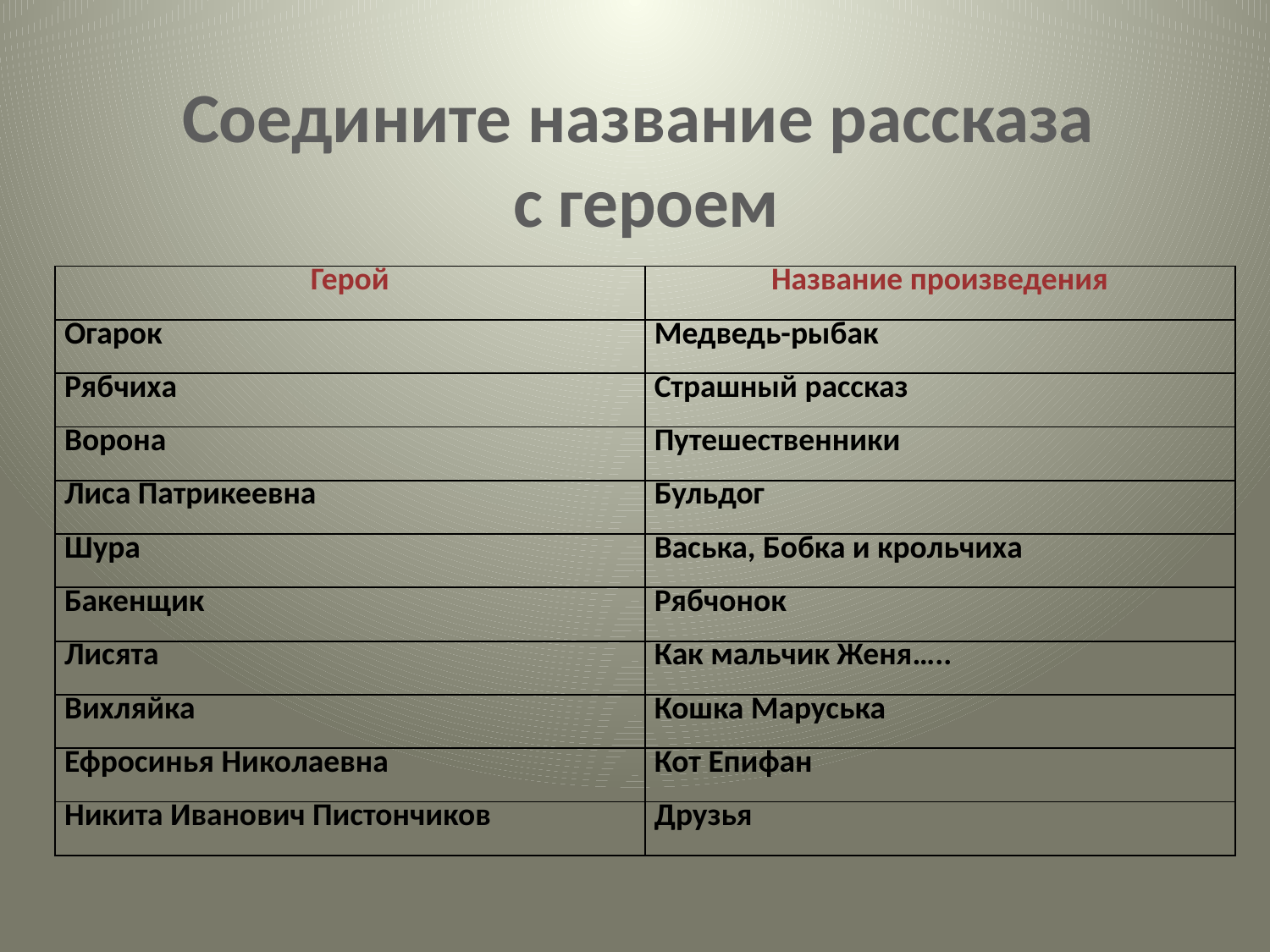

Соедините название рассказа
 с героем
| Герой | Название произведения |
| --- | --- |
| Огарок | Медведь-рыбак |
| Рябчиха | Страшный рассказ |
| Ворона | Путешественники |
| Лиса Патрикеевна | Бульдог |
| Шура | Васька, Бобка и крольчиха |
| Бакенщик | Рябчонок |
| Лисята | Как мальчик Женя….. |
| Вихляйка | Кошка Маруська |
| Ефросинья Николаевна | Кот Епифан |
| Никита Иванович Пистончиков | Друзья |